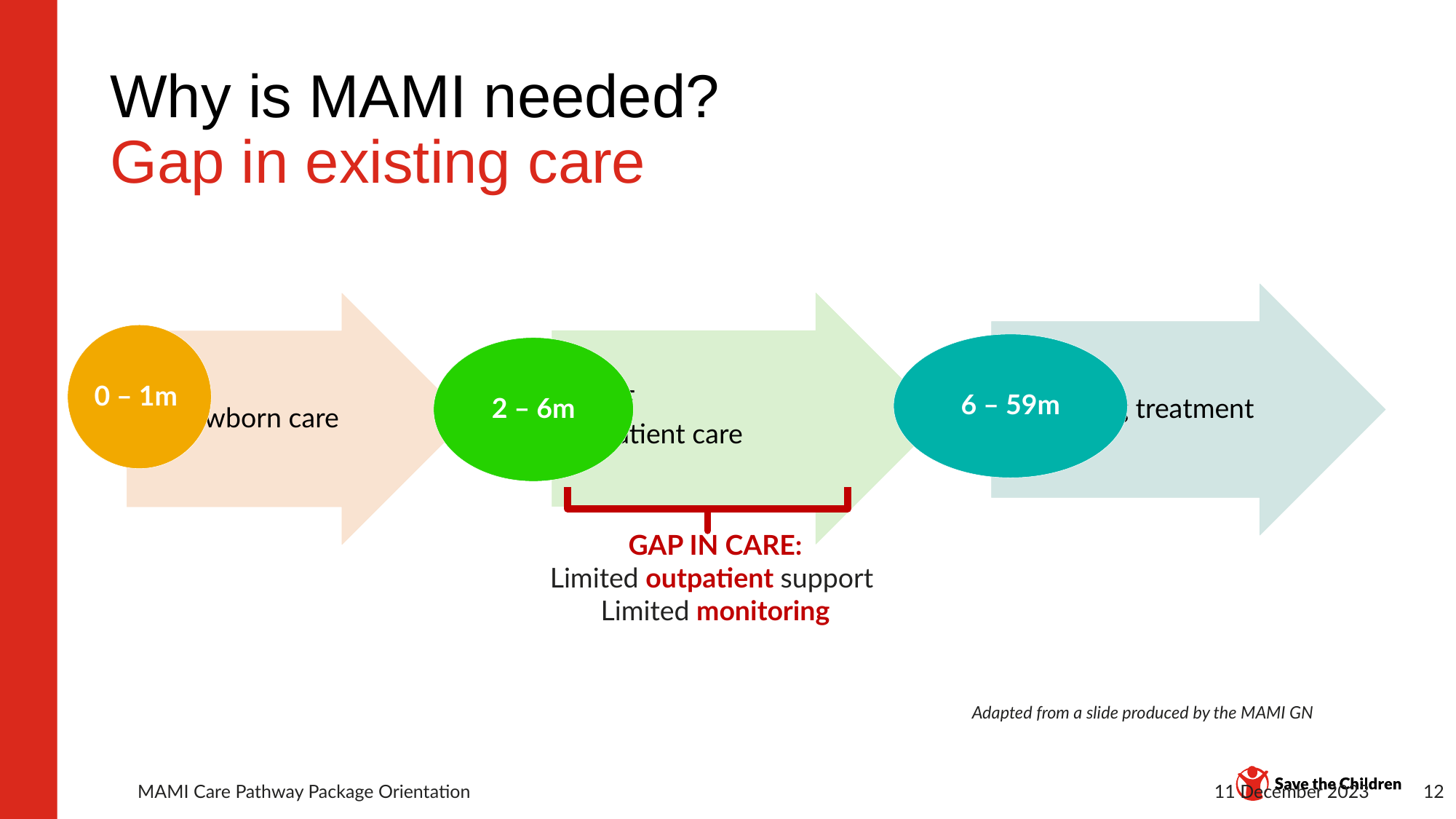

# Why is MAMI needed? Gap in existing care
Newborn care
0 – 1m
IYCF
Inpatient care
2 – 6m
Wasting treatment
6 – 59m

GAP IN CARE:
Limited outpatient support
Limited monitoring
Adapted from a slide produced by the MAMI GN
MAMI Care Pathway Package Orientation
11 December 2023
12